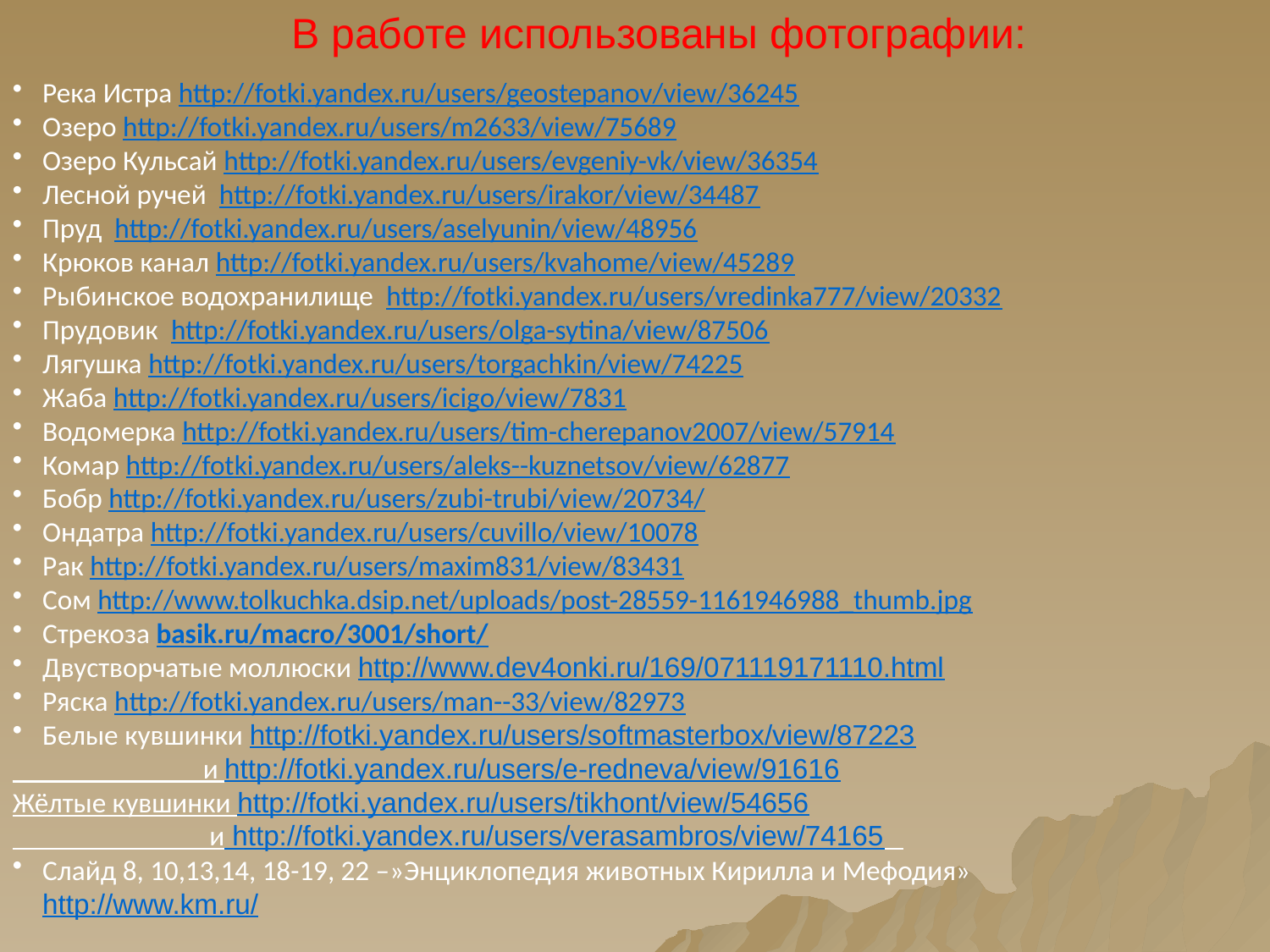

В работе использованы фотографии:

Река Истра http://fotki.yandex.ru/users/geostepanov/view/36245
Озеро http://fotki.yandex.ru/users/m2633/view/75689
Озеро Кульсай http://fotki.yandex.ru/users/evgeniy-vk/view/36354
Лесной ручей  http://fotki.yandex.ru/users/irakor/view/34487
Пруд  http://fotki.yandex.ru/users/aselyunin/view/48956
Крюков канал http://fotki.yandex.ru/users/kvahome/view/45289
Рыбинское водохранилище  http://fotki.yandex.ru/users/vredinka777/view/20332
Прудовик  http://fotki.yandex.ru/users/olga-sytina/view/87506
Лягушка http://fotki.yandex.ru/users/torgachkin/view/74225
Жаба http://fotki.yandex.ru/users/icigo/view/7831
Водомерка http://fotki.yandex.ru/users/tim-cherepanov2007/view/57914
Комар http://fotki.yandex.ru/users/aleks--kuznetsov/view/62877
Бобр http://fotki.yandex.ru/users/zubi-trubi/view/20734/
Ондатра http://fotki.yandex.ru/users/cuvillo/view/10078
Рак http://fotki.yandex.ru/users/maxim831/view/83431
Сом http://www.tolkuchka.dsip.net/uploads/post-28559-1161946988_thumb.jpg
Стрекоза basik.ru/macro/3001/short/
Двустворчатые моллюски http://www.dev4onki.ru/169/071119171110.html
Ряска http://fotki.yandex.ru/users/man--33/view/82973
Белые кувшинки http://fotki.yandex.ru/users/softmasterbox/view/87223
                              и http://fotki.yandex.ru/users/e-redneva/view/91616
Жёлтые кувшинки http://fotki.yandex.ru/users/tikhont/view/54656
                               и http://fotki.yandex.ru/users/verasambros/view/74165
Слайд 8, 10,13,14, 18-19, 22 –»Энциклопедия животных Кирилла и Мефодия» http://www.km.ru/